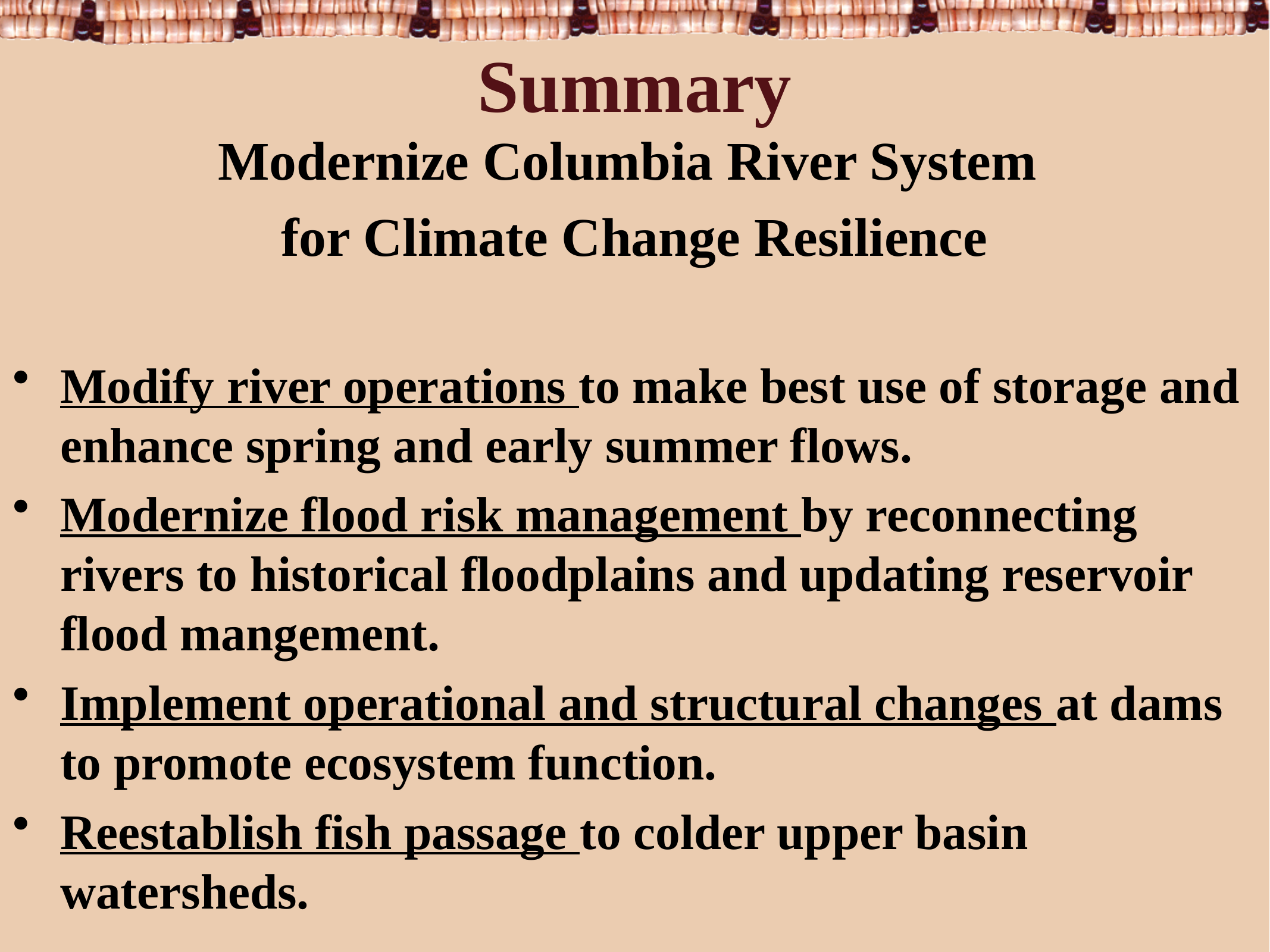

# Summary
Modernize Columbia River System
for Climate Change Resilience

Modify river operations to make best use of storage and enhance spring and early summer flows.
Modernize flood risk management by reconnecting rivers to historical floodplains and updating reservoir flood mangement.
Implement operational and structural changes at dams to promote ecosystem function.
Reestablish fish passage to colder upper basin watersheds.